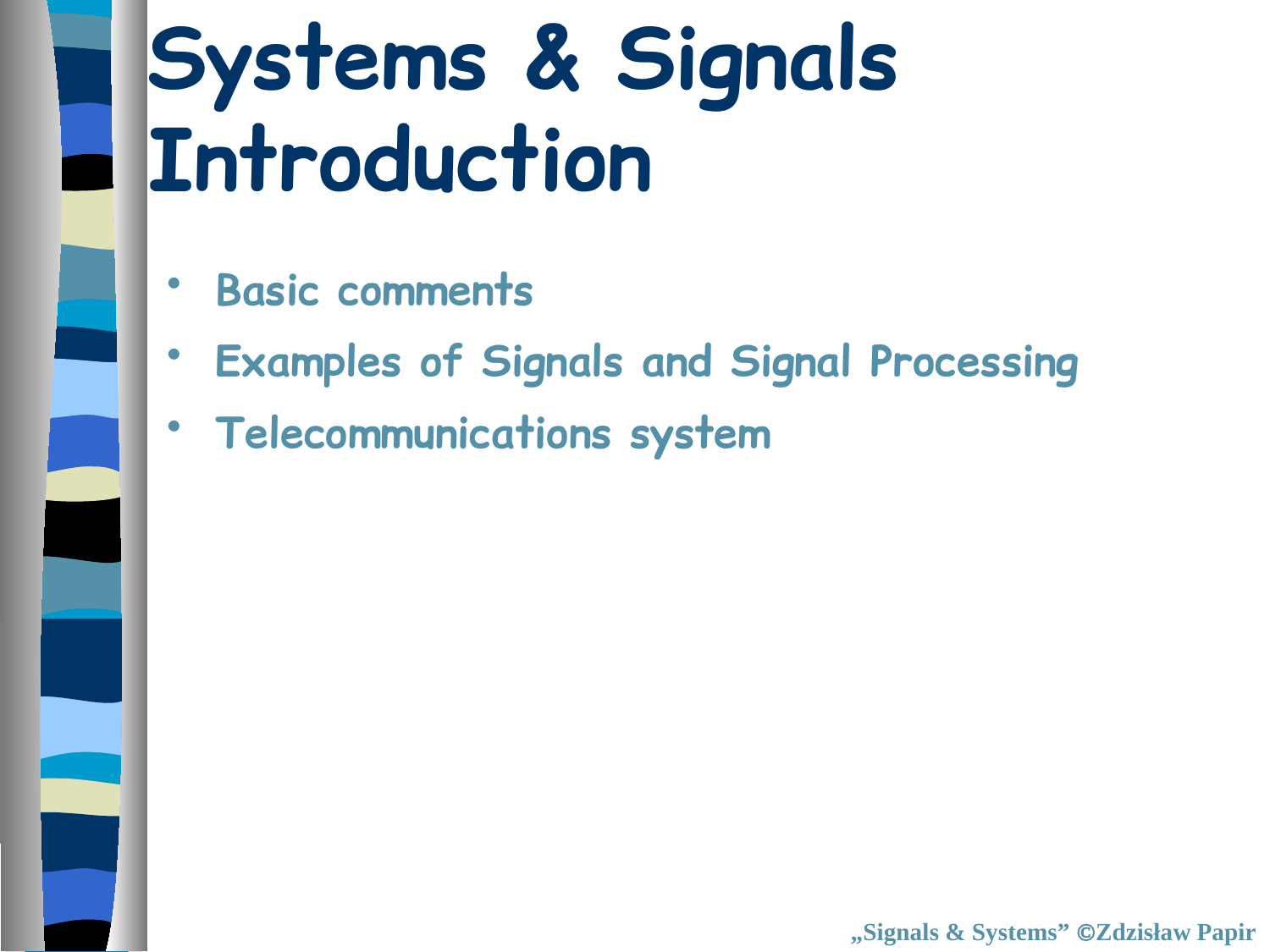

# Systems & Signals Introduction
 Basic comments
 Examples of Signals and Signal Processing
 Telecommunications system
„Signals & Systems” ©Zdzisław Papir